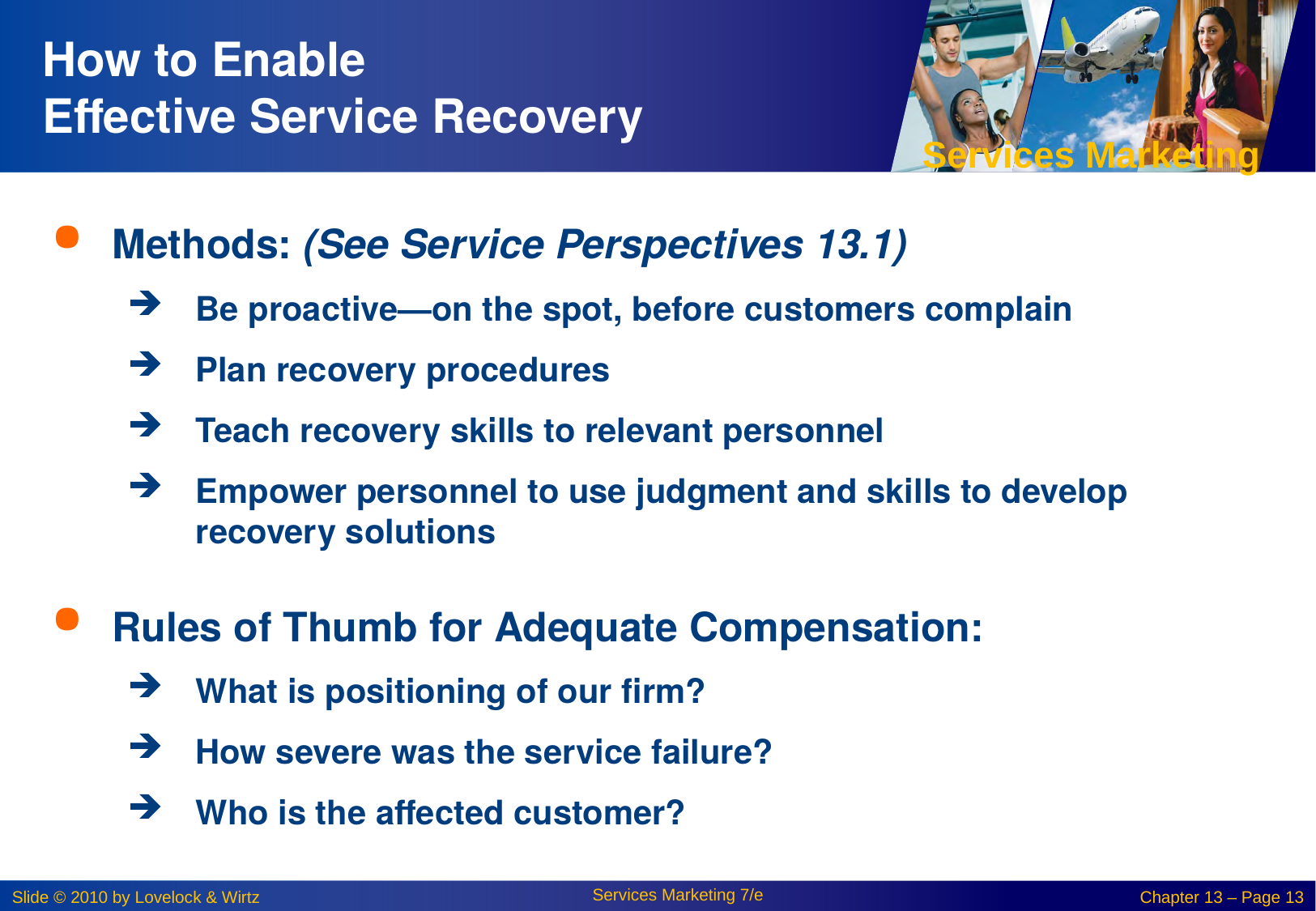

# How to Enable Effective Service Recovery
Methods: (See Service Perspectives 13.1)
Be proactive—on the spot, before customers complain
Plan recovery procedures
Teach recovery skills to relevant personnel
Empower personnel to use judgment and skills to develop recovery solutions
Rules of Thumb for Adequate Compensation:
What is positioning of our firm?
How severe was the service failure?
Who is the affected customer?